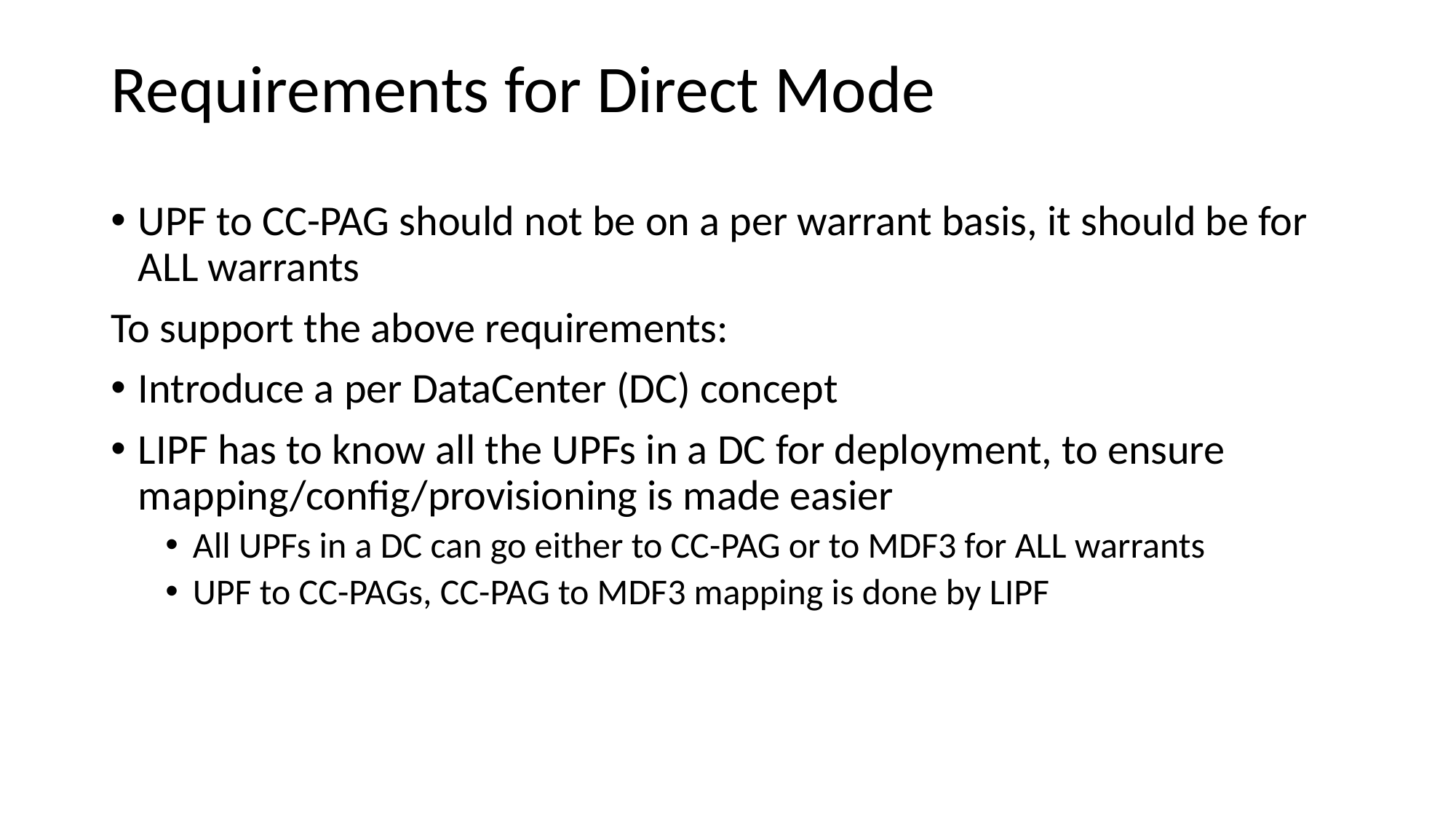

# Requirements for Direct Mode
UPF to CC-PAG should not be on a per warrant basis, it should be for ALL warrants
To support the above requirements:
Introduce a per DataCenter (DC) concept
LIPF has to know all the UPFs in a DC for deployment, to ensure mapping/config/provisioning is made easier
All UPFs in a DC can go either to CC-PAG or to MDF3 for ALL warrants
UPF to CC-PAGs, CC-PAG to MDF3 mapping is done by LIPF